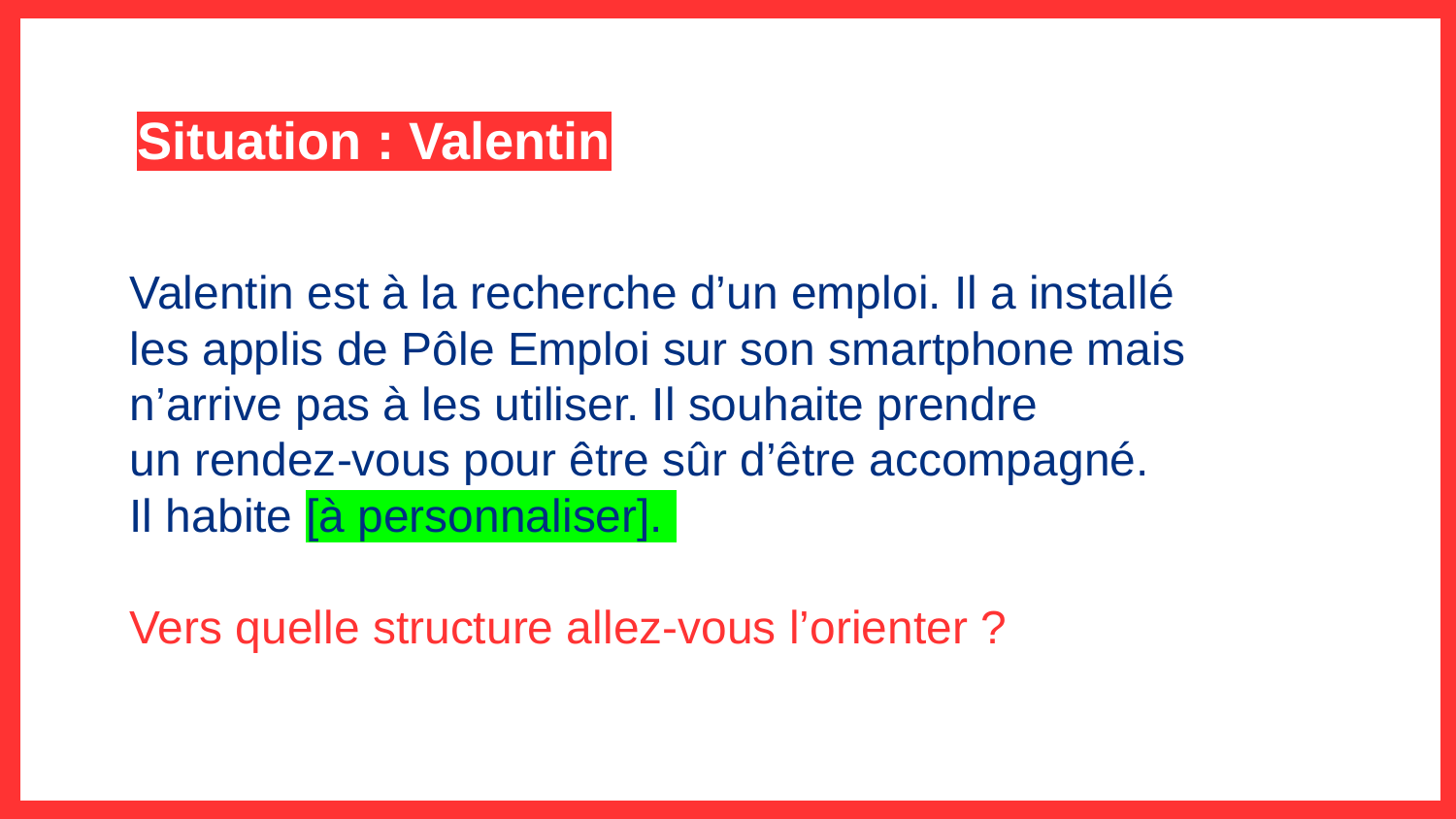

Situation : Valentin
Valentin est à la recherche d’un emploi. Il a installé
les applis de Pôle Emploi sur son smartphone mais
n’arrive pas à les utiliser. Il souhaite prendre
un rendez-vous pour être sûr d’être accompagné.
Il habite [à personnaliser].

Vers quelle structure allez-vous l’orienter ?